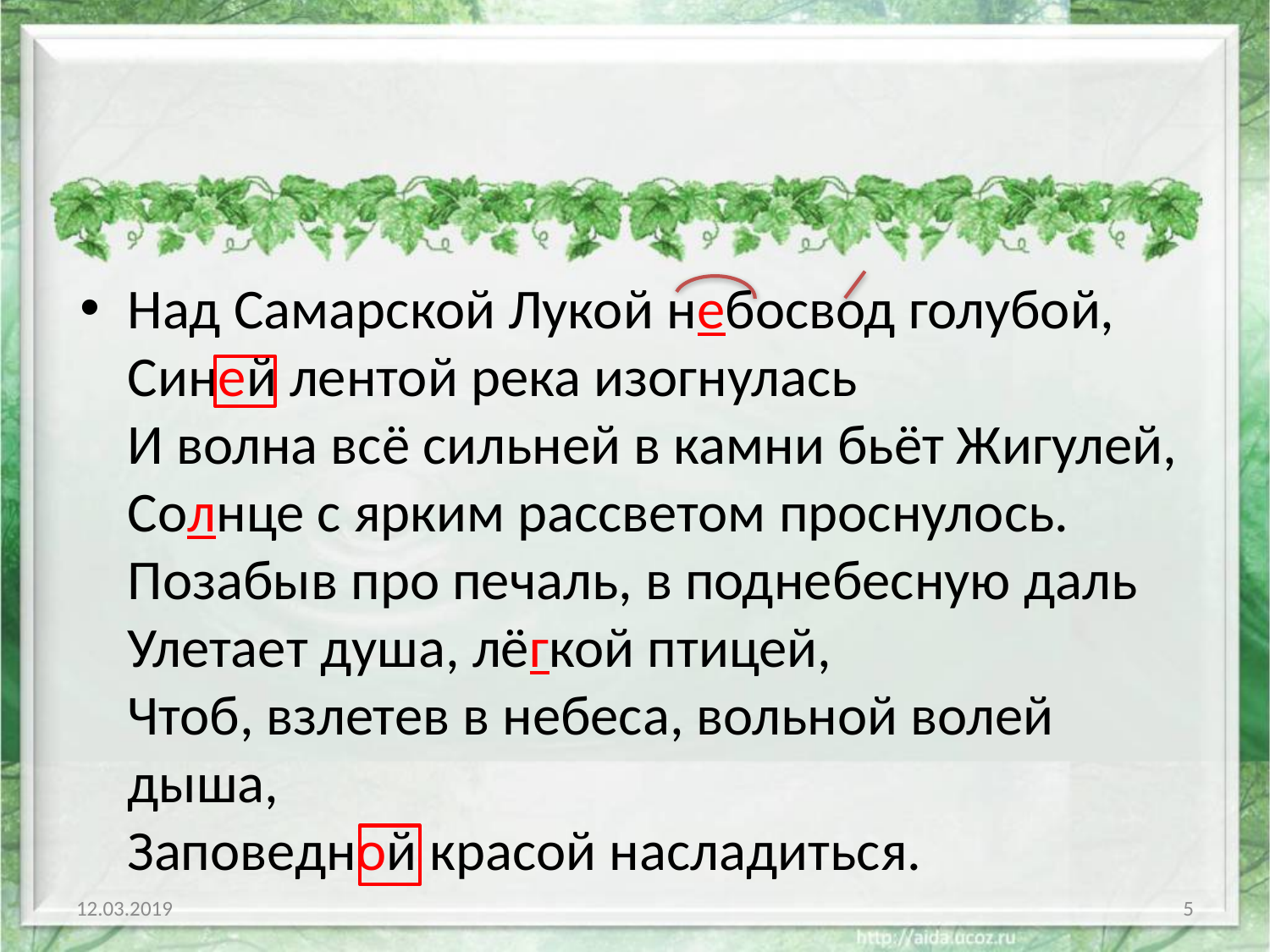

#
Над Самарской Лукой небосвод голубой,
Синей лентой река изогнулась
И волна всё сильней в камни бьёт Жигулей,
Солнце с ярким рассветом проснулось.
Позабыв про печаль, в поднебесную даль
Улетает душа, лёгкой птицей,
Чтоб, взлетев в небеса, вольной волей дыша,
Заповедной красой насладиться.

12.03.2019
5